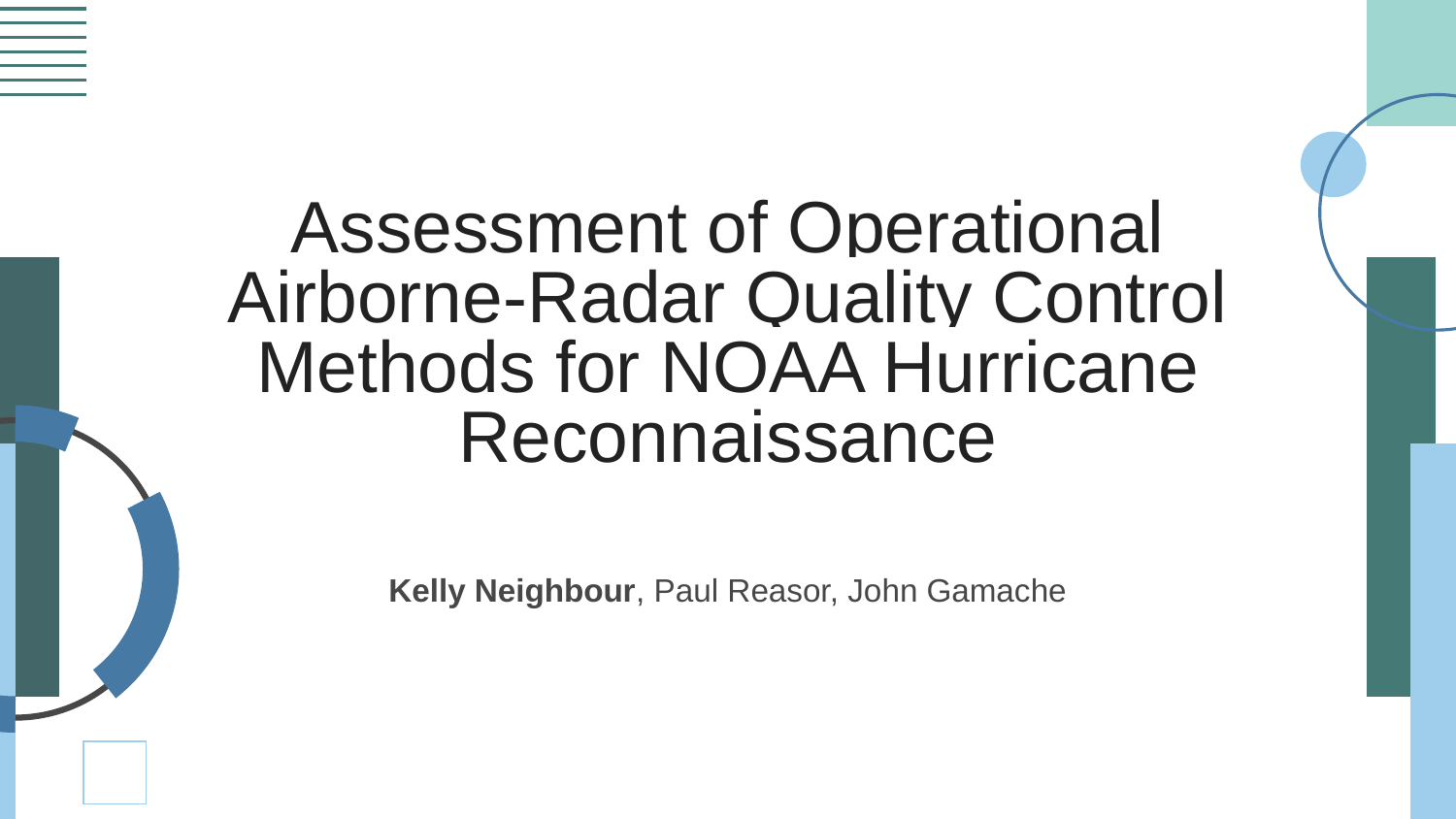

# Assessment of Operational Airborne-Radar Quality Control Methods for NOAA Hurricane Reconnaissance

Kelly Neighbour, Paul Reasor, John Gamache